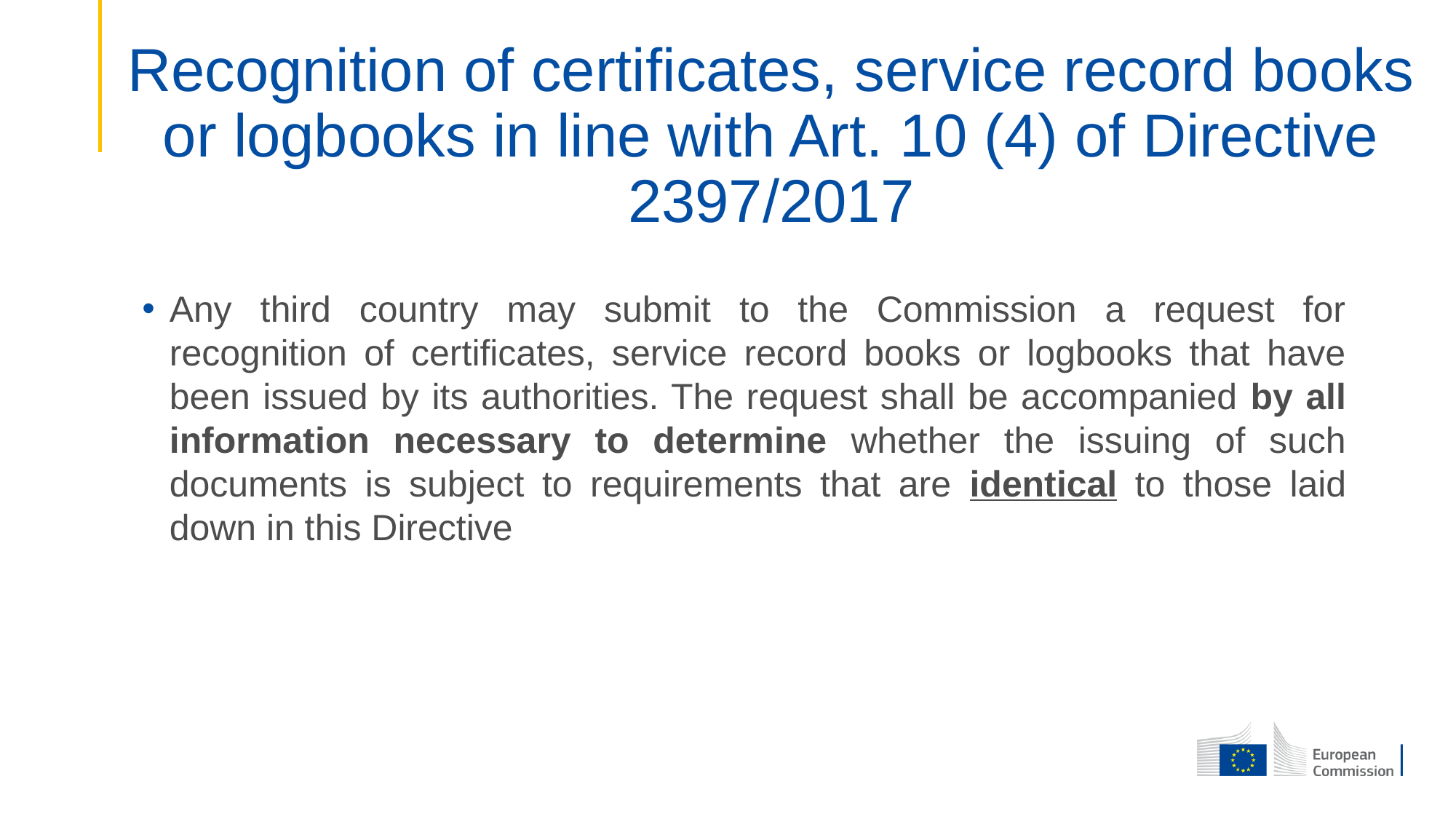

# Recognition of certificates, service record books or logbooks in line with Art. 10 (4) of Directive 2397/2017
Any third country may submit to the Commission a request for recognition of certificates, service record books or logbooks that have been issued by its authorities. The request shall be accompanied by all information necessary to determine whether the issuing of such documents is subject to requirements that are identical to those laid down in this Directive